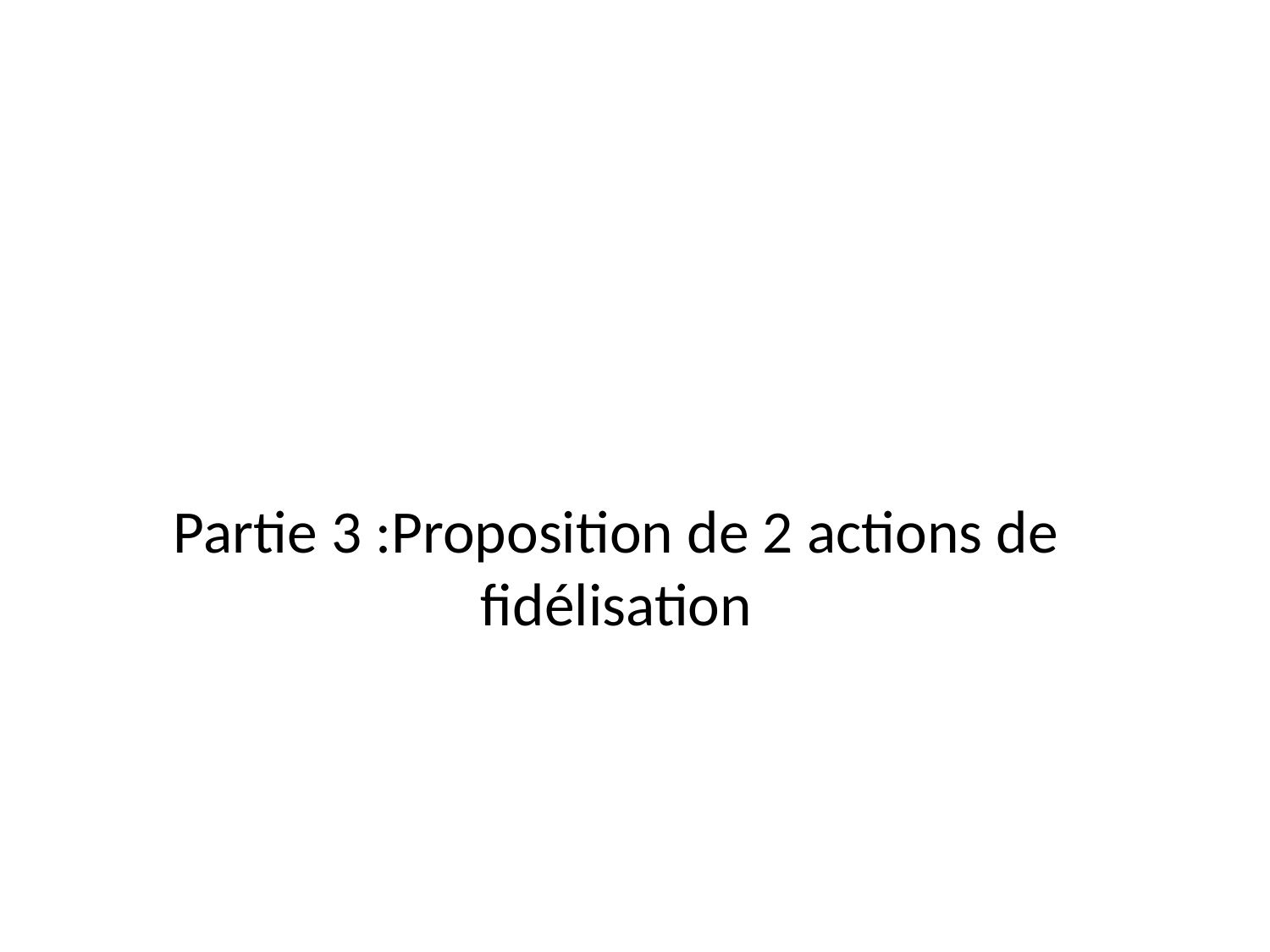

# Partie 3 :Proposition de 2 actions de fidélisation